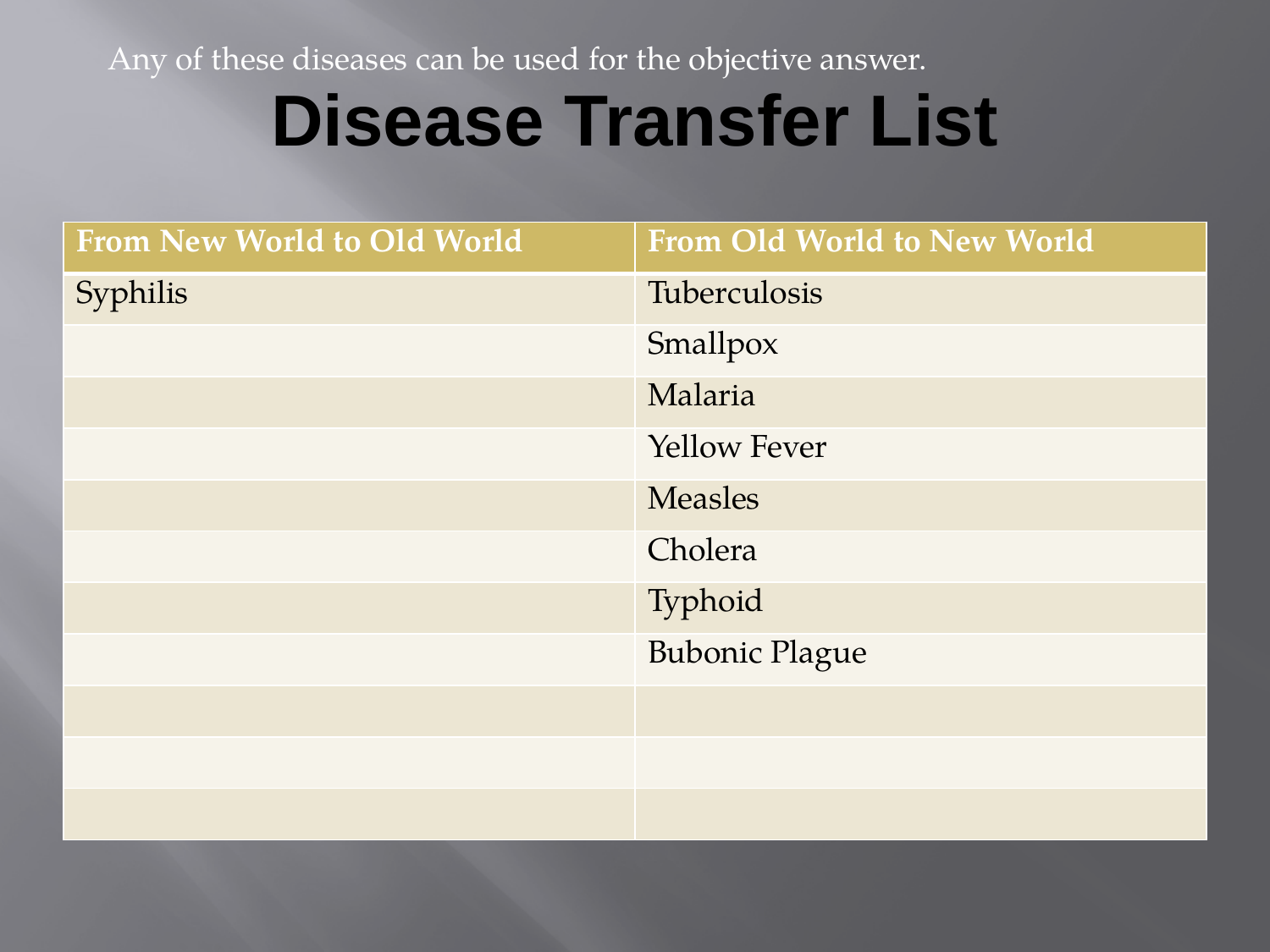

Any of these diseases can be used for the objective answer.
# Disease Transfer List
| From New World to Old World | From Old World to New World |
| --- | --- |
| Syphilis | Tuberculosis |
|  | Smallpox |
|  | Malaria |
|  | Yellow Fever |
|  | Measles |
|  | Cholera |
|  | Typhoid |
|  | Bubonic Plague |
|  |  |
|  |  |
|  |  |